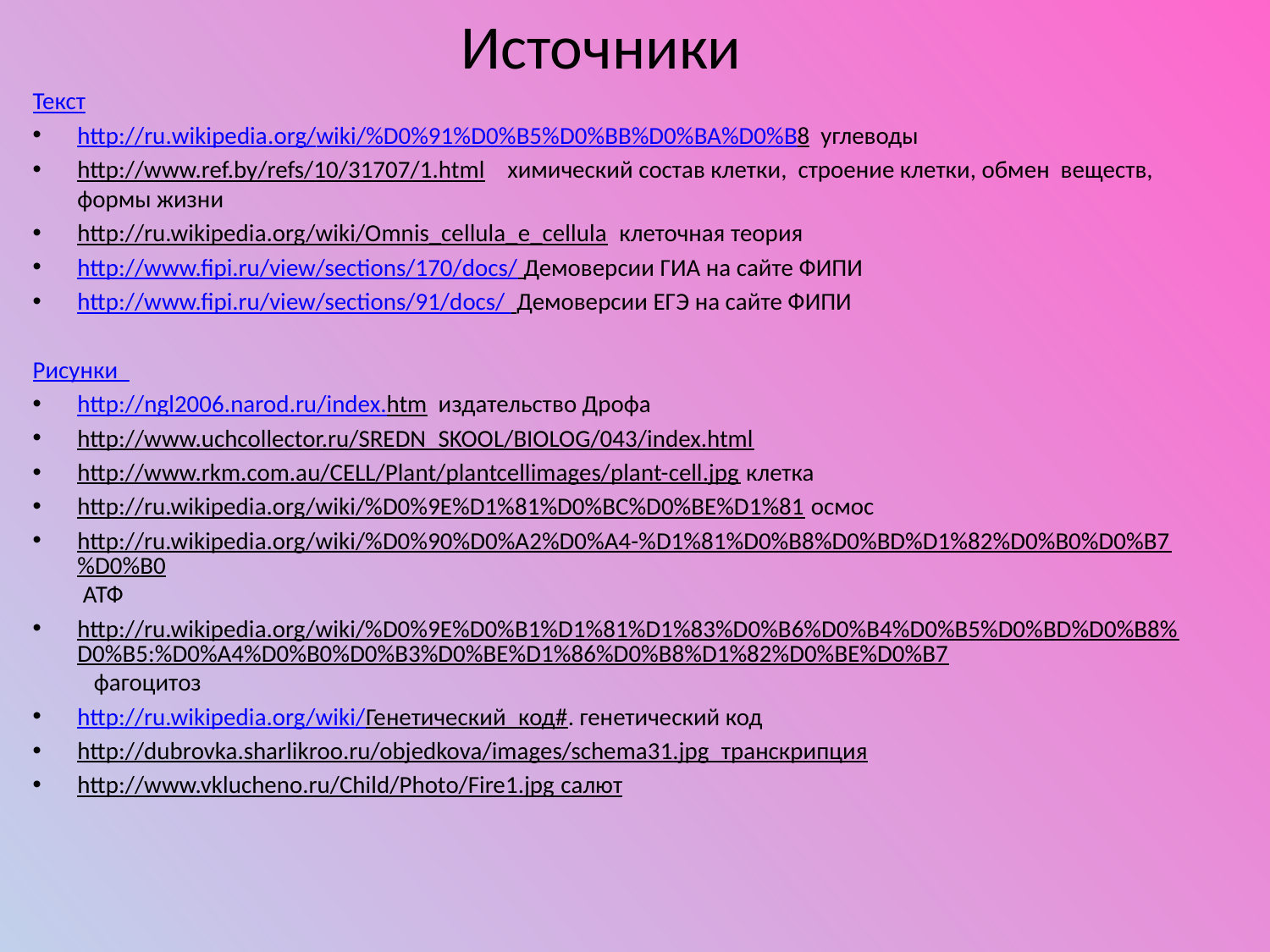

# Источники
Текст
http://ru.wikipedia.org/wiki/%D0%91%D0%B5%D0%BB%D0%BA%D0%B8  углеводы
http://www.ref.by/refs/10/31707/1.html    химический состав клетки,  строение клетки, обмен  веществ,  формы жизни
http://ru.wikipedia.org/wiki/Omnis_cellula_e_cellula  клеточная теория
http://www.fipi.ru/view/sections/170/docs/ Демоверсии ГИА на сайте ФИПИ
http://www.fipi.ru/view/sections/91/docs/  Демоверсии ЕГЭ на сайте ФИПИ

Рисунки
http://ngl2006.narod.ru/index.htm  издательство Дрофа
http://www.uchcollector.ru/SREDN_SKOOL/BIOLOG/043/index.html
http://www.rkm.com.au/CELL/Plant/plantcellimages/plant-cell.jpg клетка
http://ru.wikipedia.org/wiki/%D0%9E%D1%81%D0%BC%D0%BE%D1%81 осмос
http://ru.wikipedia.org/wiki/%D0%90%D0%A2%D0%A4-%D1%81%D0%B8%D0%BD%D1%82%D0%B0%D0%B7%D0%B0 АТФ
http://ru.wikipedia.org/wiki/%D0%9E%D0%B1%D1%81%D1%83%D0%B6%D0%B4%D0%B5%D0%BD%D0%B8%D0%B5:%D0%A4%D0%B0%D0%B3%D0%BE%D1%86%D0%B8%D1%82%D0%BE%D0%B7   фагоцитоз
http://ru.wikipedia.org/wiki/Генетический_код#. генетический код
http://dubrovka.sharlikroo.ru/objedkova/images/schema31.jpg  транскрипция
http://www.vklucheno.ru/Child/Photo/Fire1.jpg салют